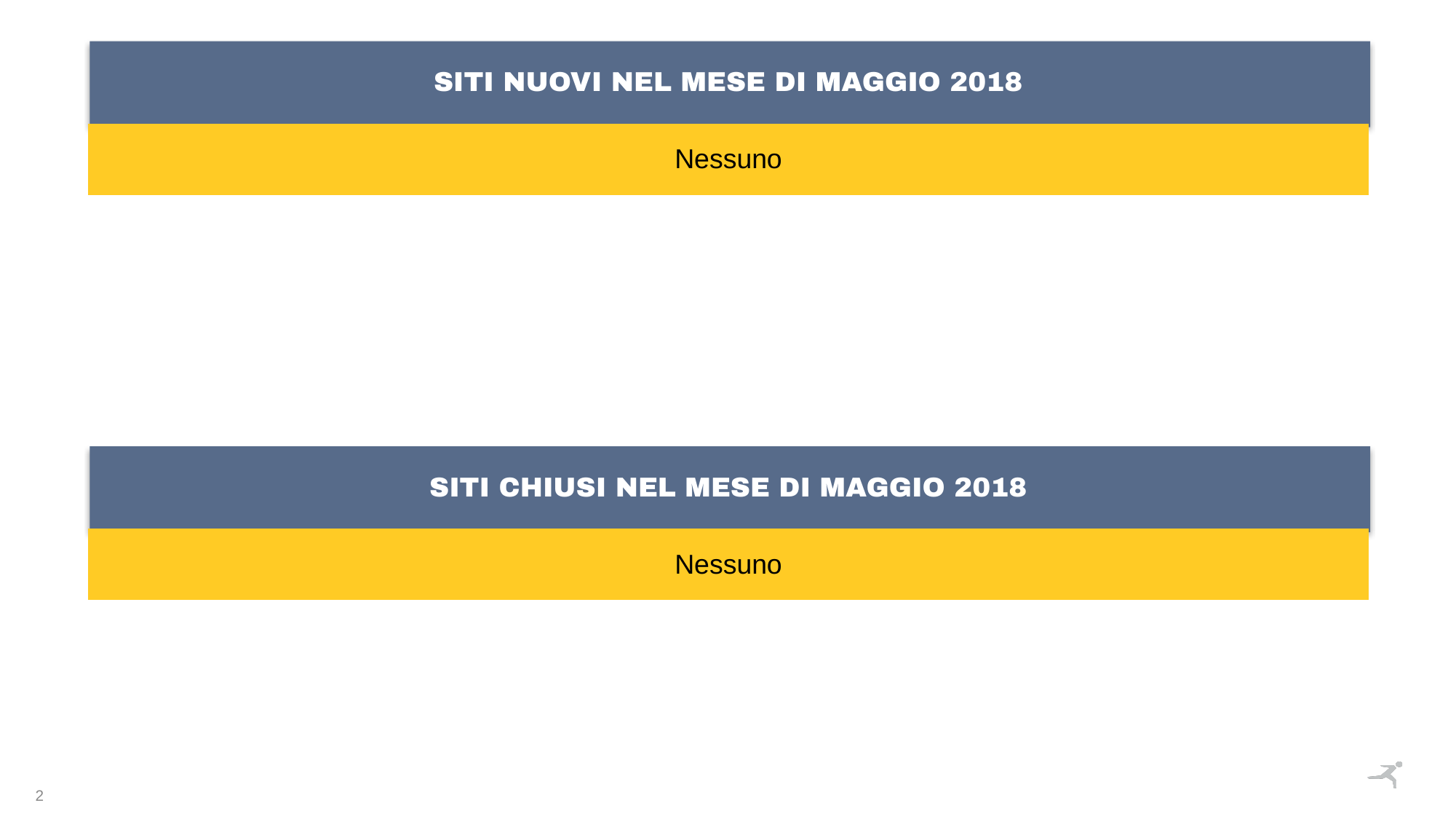

| SITI NUOVI NEL MESE DI MAGGIO 2018 |
| --- |
| Nessuno |
|  |
|  |
| SITI CHIUSI NEL MESE DI MAGGIO 2018 |
| --- |
| Nessuno |
|  |
|  |
2